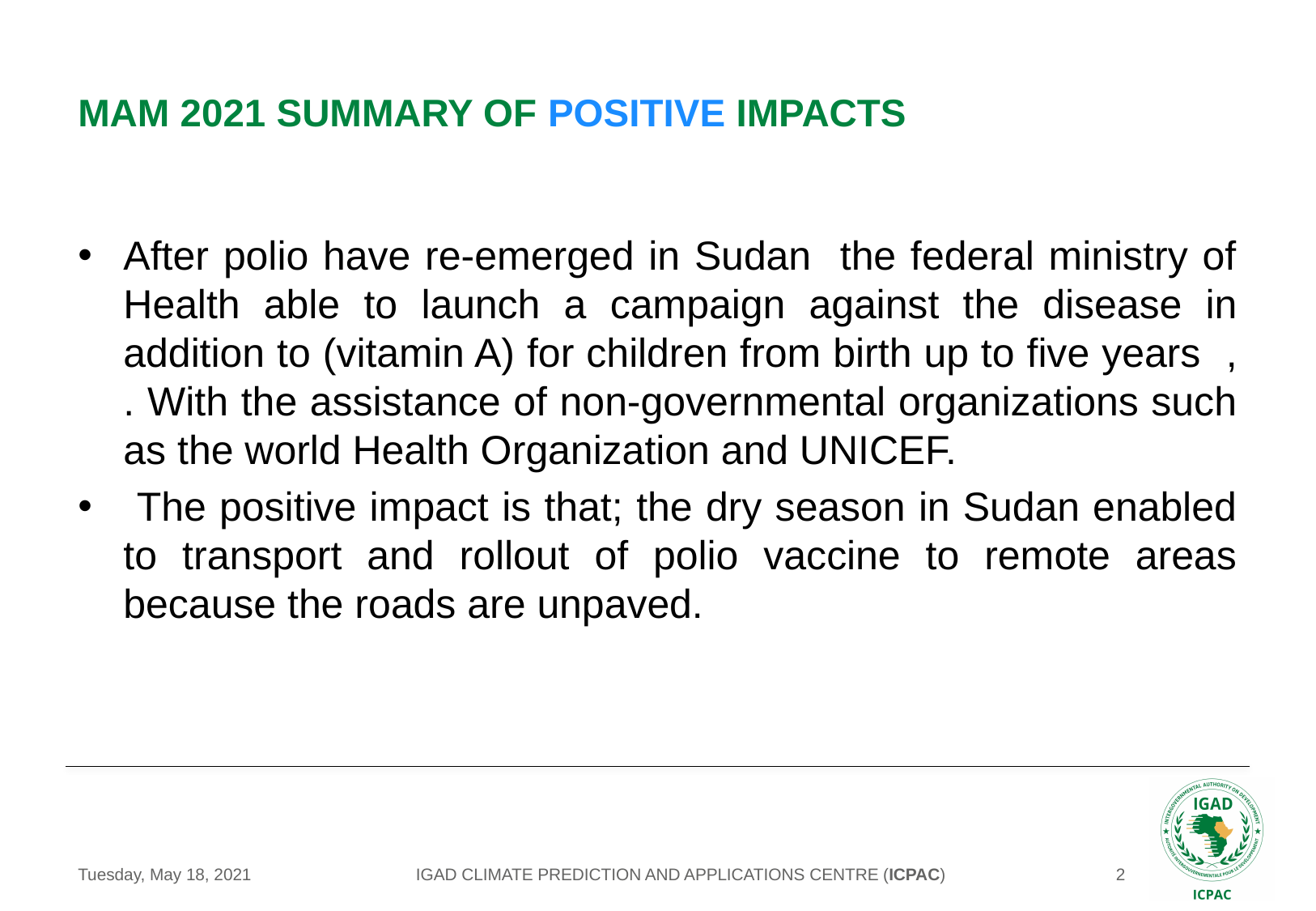

# MaM 2021 summary of positive IMPACTS

After polio have re-emerged in Sudan  the federal ministry of Health able to launch a campaign against the disease in addition to (vitamin A) for children from birth up to five years  , . With the assistance of non-governmental organizations such as the world Health Organization and UNICEF.
 The positive impact is that; the dry season in Sudan enabled to transport and rollout of polio vaccine to remote areas because the roads are unpaved.
IGAD CLIMATE PREDICTION AND APPLICATIONS CENTRE (ICPAC)
Tuesday, May 18, 2021
2